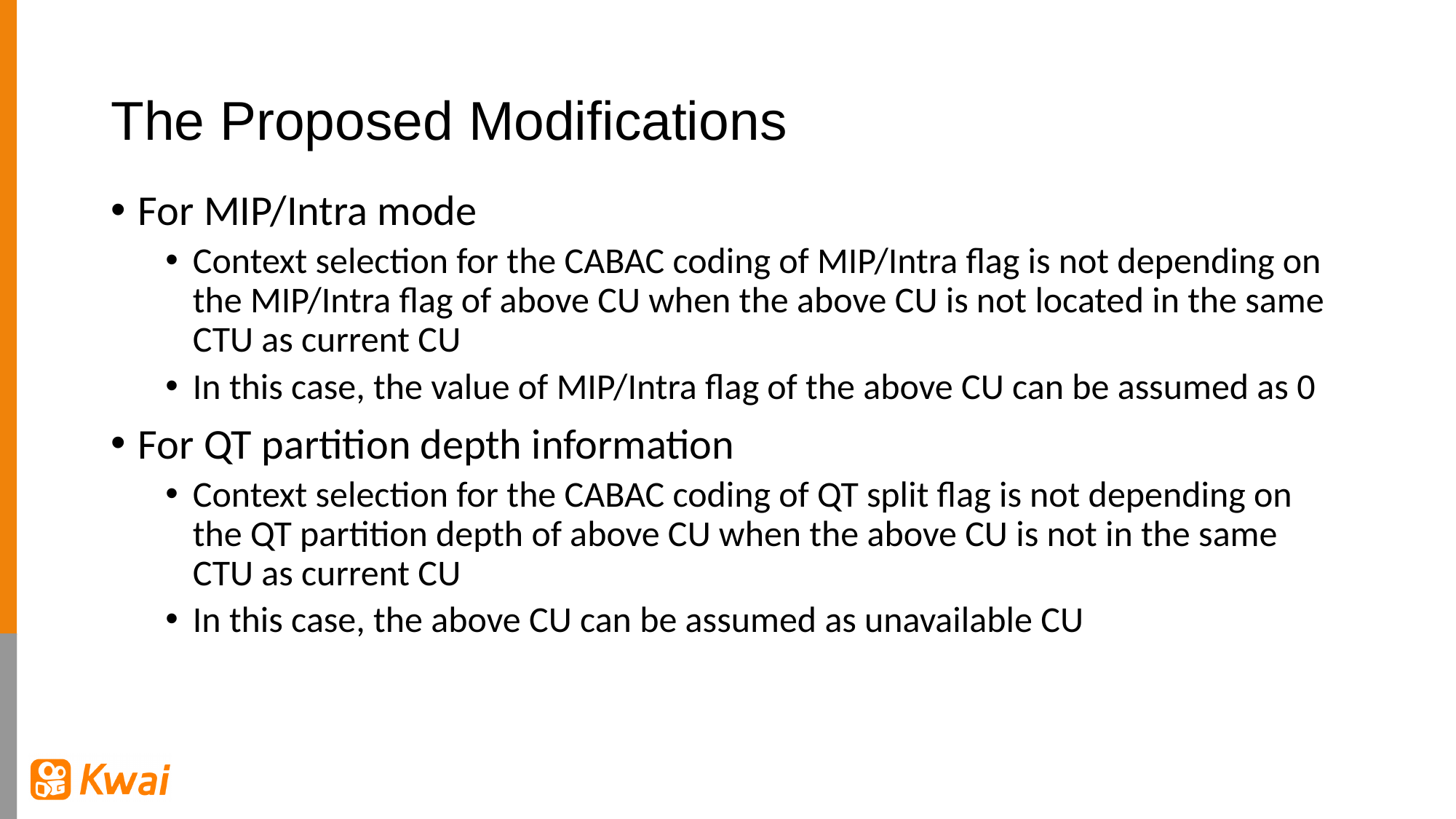

# The Proposed Modifications
For MIP/Intra mode
Context selection for the CABAC coding of MIP/Intra flag is not depending on the MIP/Intra flag of above CU when the above CU is not located in the same CTU as current CU
In this case, the value of MIP/Intra flag of the above CU can be assumed as 0
For QT partition depth information
Context selection for the CABAC coding of QT split flag is not depending on the QT partition depth of above CU when the above CU is not in the same CTU as current CU
In this case, the above CU can be assumed as unavailable CU